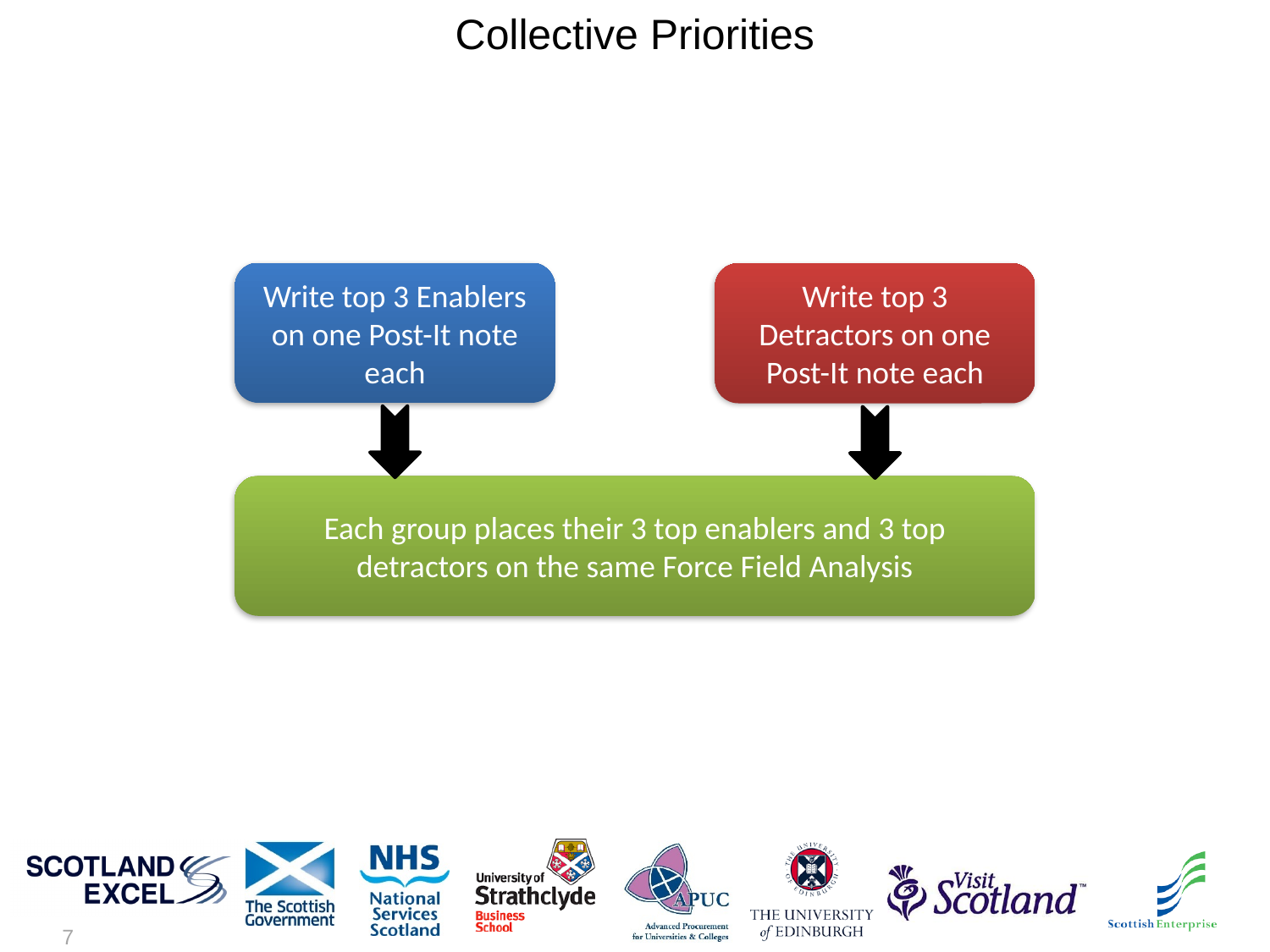

Collective Priorities
Write top 3 Enablers on one Post-It note each
Write top 3 Detractors on one Post-It note each

Each group places their 3 top enablers and 3 top detractors on the same Force Field Analysis